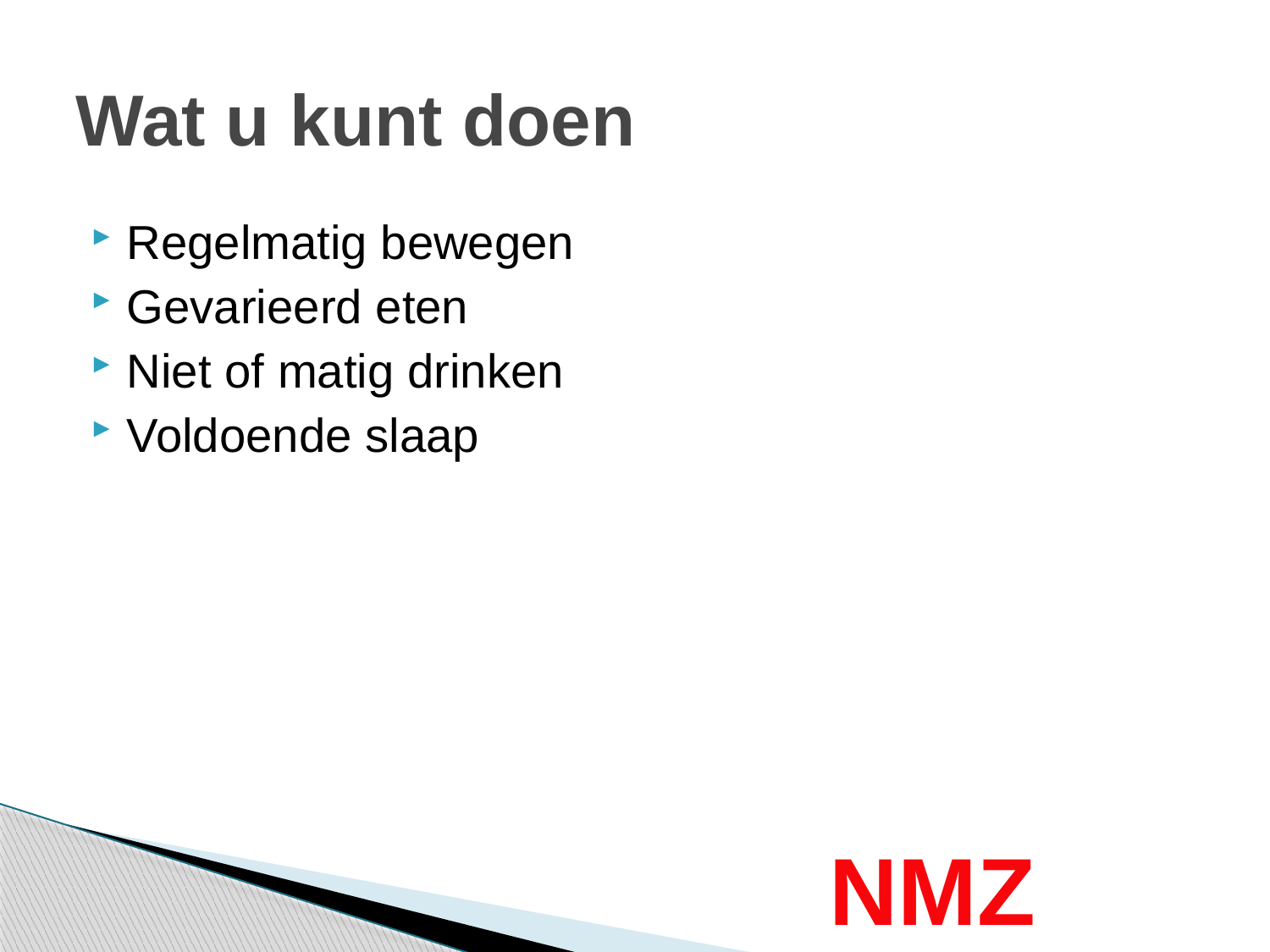

# Wat u kunt doen
Regelmatig bewegen
Gevarieerd eten
Niet of matig drinken
Voldoende slaap